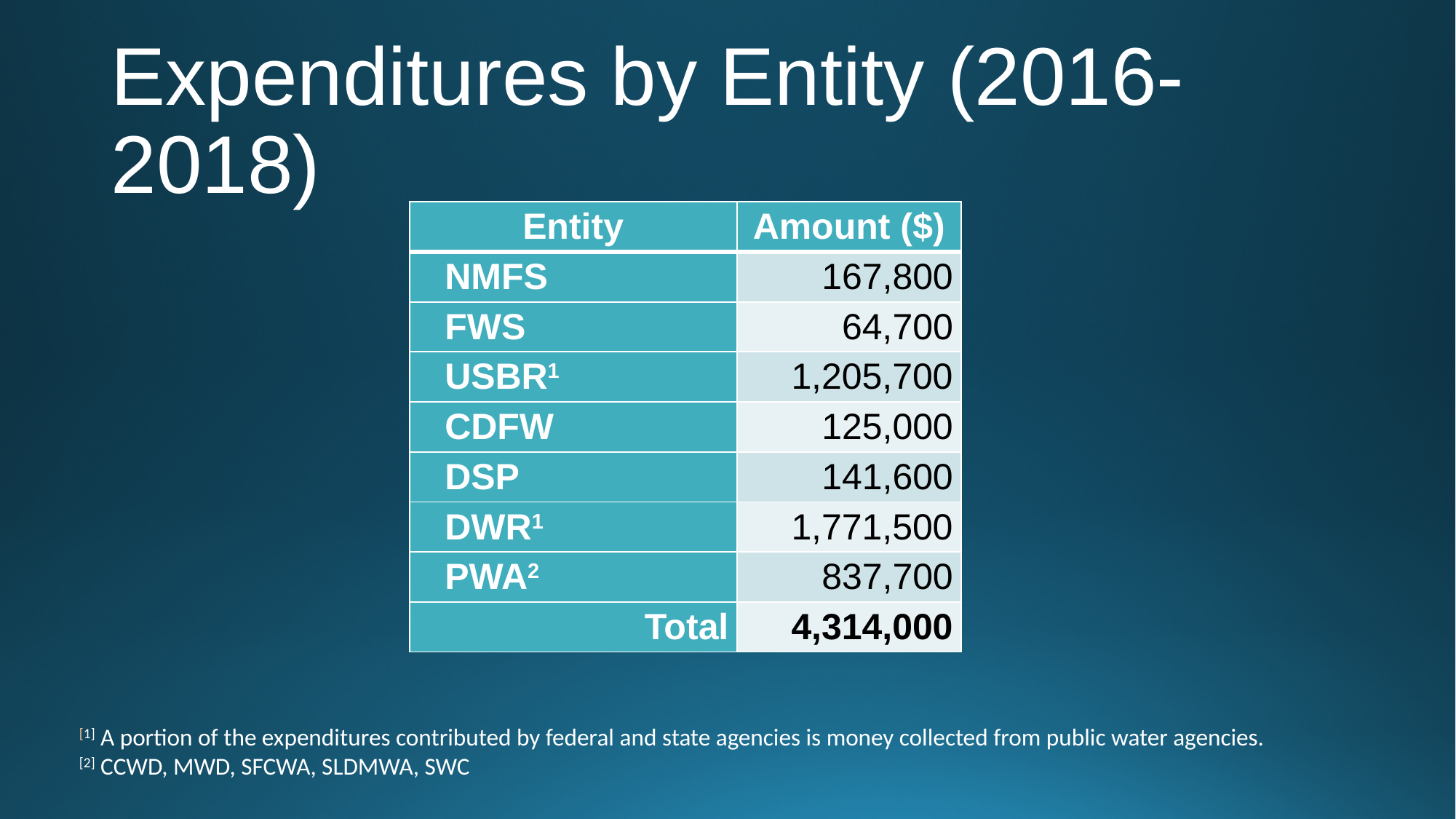

# Expenditures by Entity (2016-2018)
| Entity | Amount ($) |
| --- | --- |
| NMFS | 167,800 |
| FWS | 64,700 |
| USBR1 | 1,205,700 |
| CDFW | 125,000 |
| DSP | 141,600 |
| DWR1 | 1,771,500 |
| PWA2 | 837,700 |
| Total | 4,314,000 |

[1] A portion of the expenditures contributed by federal and state agencies is money collected from public water agencies.
[2] CCWD, MWD, SFCWA, SLDMWA, SWC